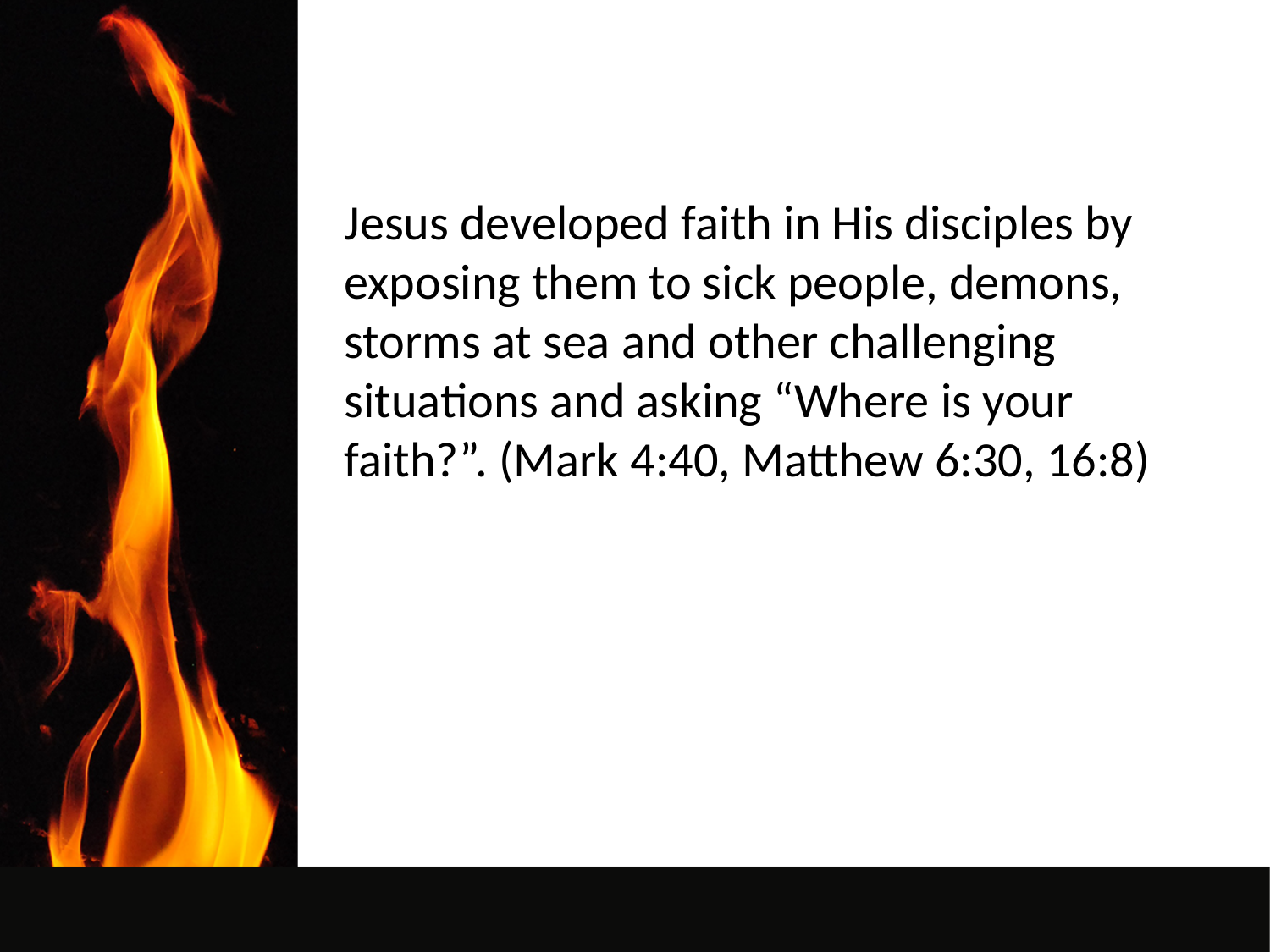

Jesus developed faith in His disciples by exposing them to sick people, demons, storms at sea and other challenging situations and asking “Where is your faith?”. (Mark 4:40, Matthew 6:30, 16:8)